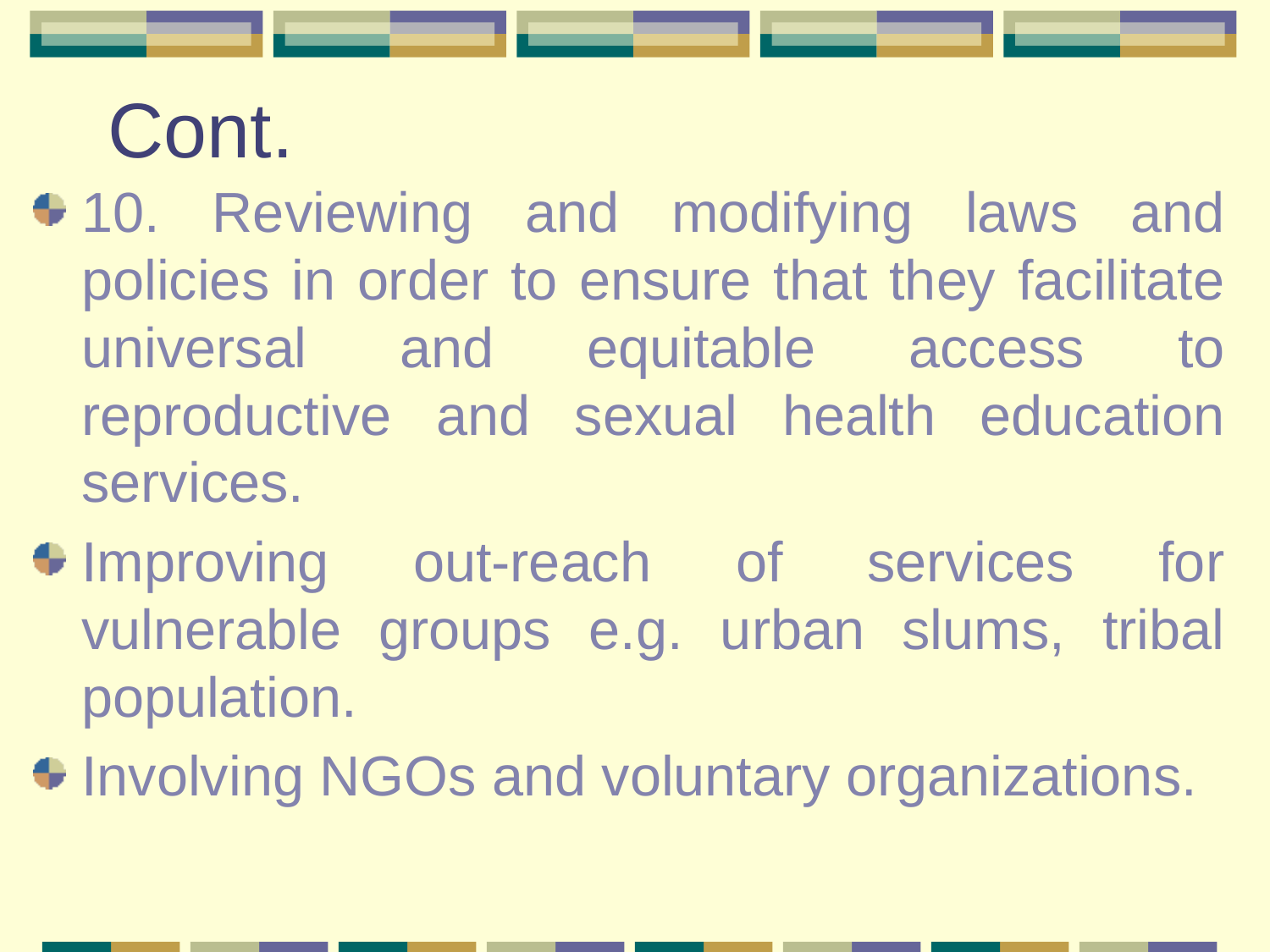

# Cont.
10. Reviewing and modifying laws and policies in order to ensure that they facilitate universal and equitable access to reproductive and sexual health education services.
Improving out-reach of services for vulnerable groups e.g. urban slums, tribal population.
Involving NGOs and voluntary organizations.